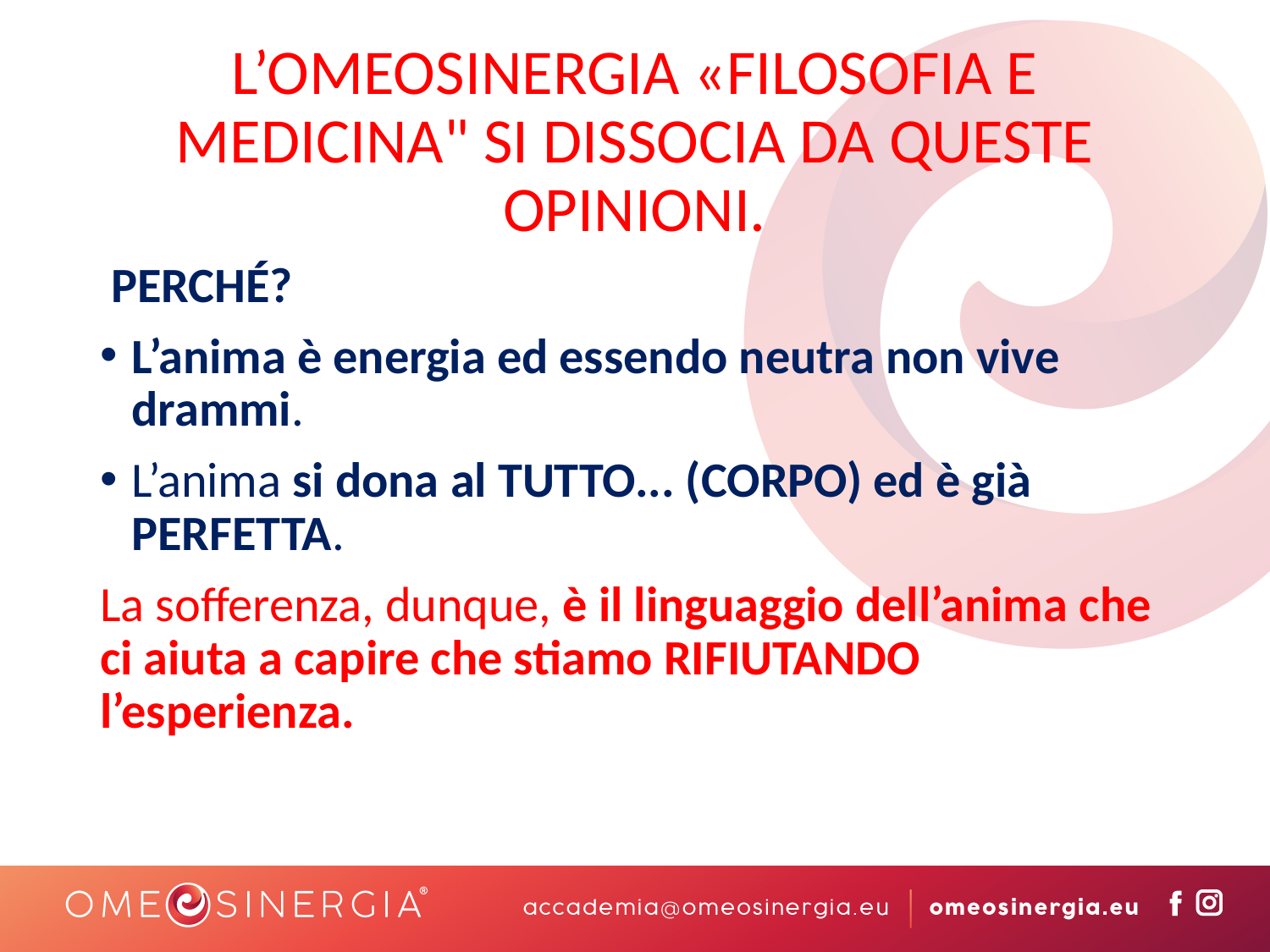

# L’OMEOSINERGIA «FILOSOFIA E MEDICINA" SI DISSOCIA DA QUESTE OPINIONI.
 PERCHÉ?
L’anima è energia ed essendo neutra non vive drammi.
L’anima si dona al TUTTO... (CORPO) ed è già PERFETTA.
La sofferenza, dunque, è il linguaggio dell’anima che ci aiuta a capire che stiamo RIFIUTANDO l’esperienza.